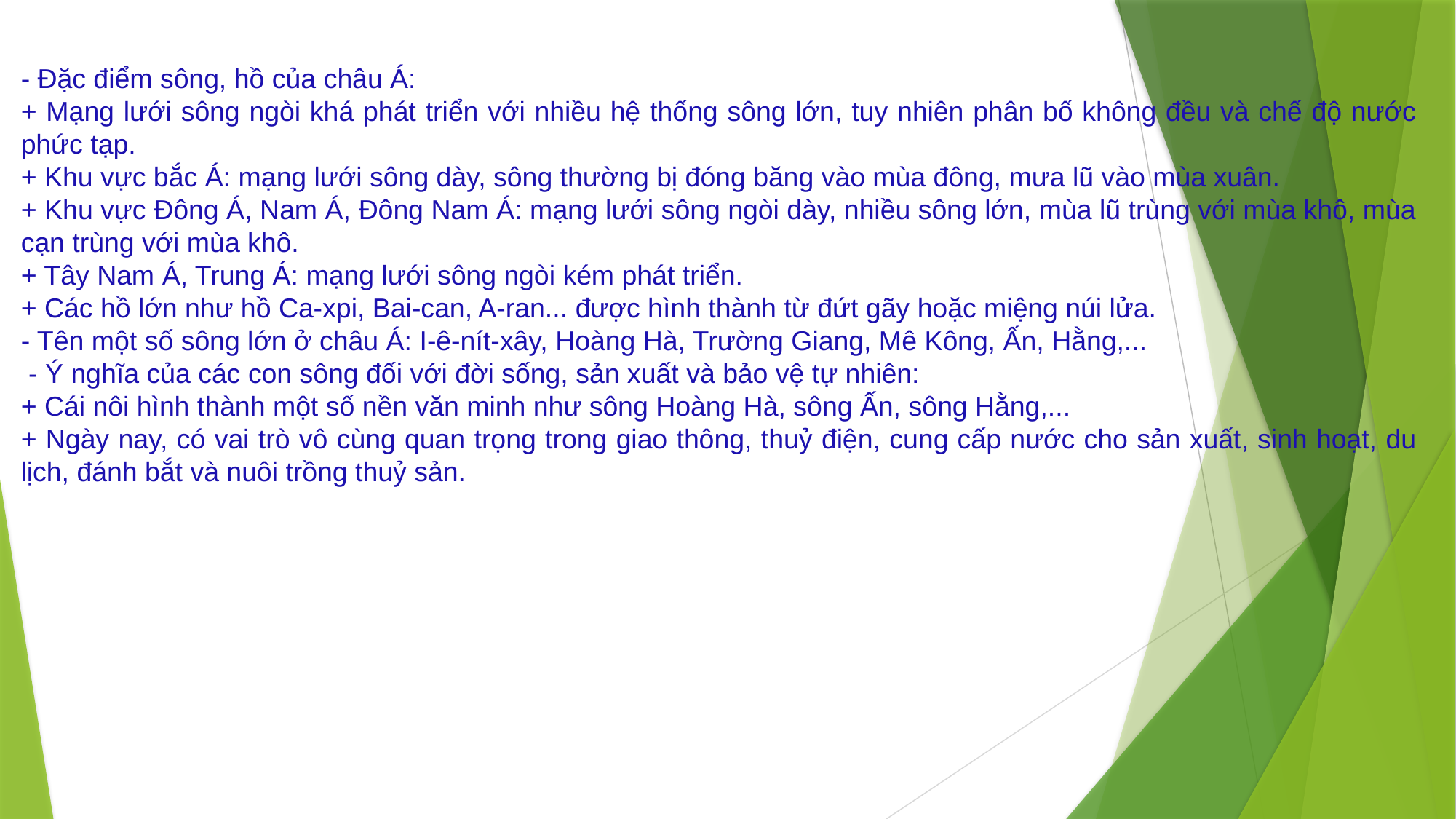

- Đặc điểm sông, hồ của châu Á:
+ Mạng lưới sông ngòi khá phát triển với nhiều hệ thống sông lớn, tuy nhiên phân bố không đều và chế độ nước phức tạp.
+ Khu vực bắc Á: mạng lưới sông dày, sông thường bị đóng băng vào mùa đông, mưa lũ vào mùa xuân.
+ Khu vực Đông Á, Nam Á, Đông Nam Á: mạng lưới sông ngòi dày, nhiều sông lớn, mùa lũ trùng với mùa khô, mùa cạn trùng với mùa khô.
+ Tây Nam Á, Trung Á: mạng lưới sông ngòi kém phát triển.
+ Các hồ lớn như hồ Ca-xpi, Bai-can, A-ran... được hình thành từ đứt gãy hoặc miệng núi lửa.
- Tên một số sông lớn ở châu Á: I-ê-nít-xây, Hoàng Hà, Trường Giang, Mê Kông, Ấn, Hằng,...
 - Ý nghĩa của các con sông đối với đời sống, sản xuất và bảo vệ tự nhiên:
+ Cái nôi hình thành một số nền văn minh như sông Hoàng Hà, sông Ấn, sông Hằng,...
+ Ngày nay, có vai trò vô cùng quan trọng trong giao thông, thuỷ điện, cung cấp nước cho sản xuất, sinh hoạt, du lịch, đánh bắt và nuôi trồng thuỷ sản.